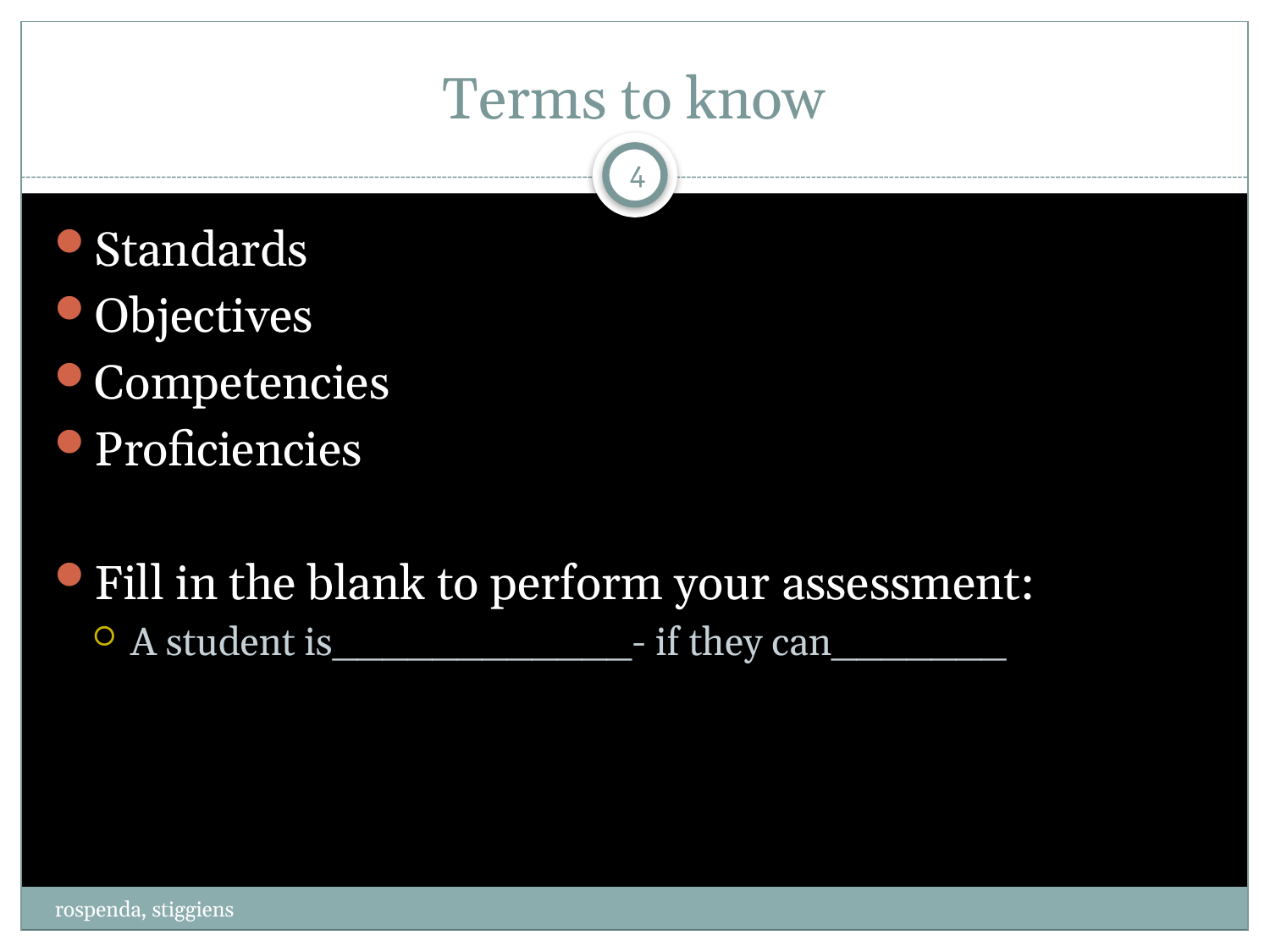

# Terms to know
4
Standards
Objectives
Competencies
Proficiencies

Fill in the blank to perform your assessment:
A student is____________- if they can_______
rospenda, stiggiens